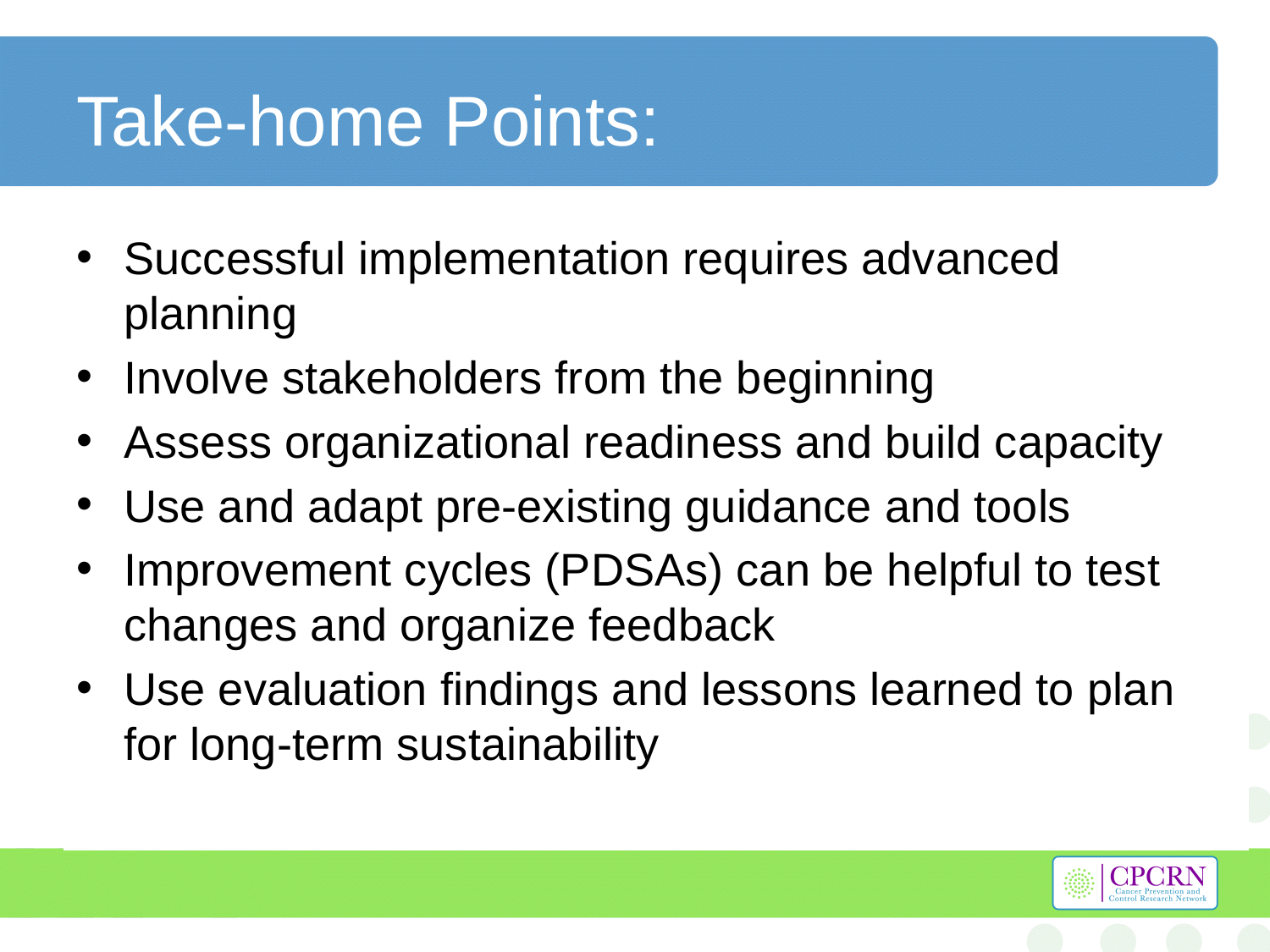

# Take-home Points:
Successful implementation requires advanced planning
Involve stakeholders from the beginning
Assess organizational readiness and build capacity
Use and adapt pre-existing guidance and tools
Improvement cycles (PDSAs) can be helpful to test changes and organize feedback
Use evaluation findings and lessons learned to plan for long-term sustainability